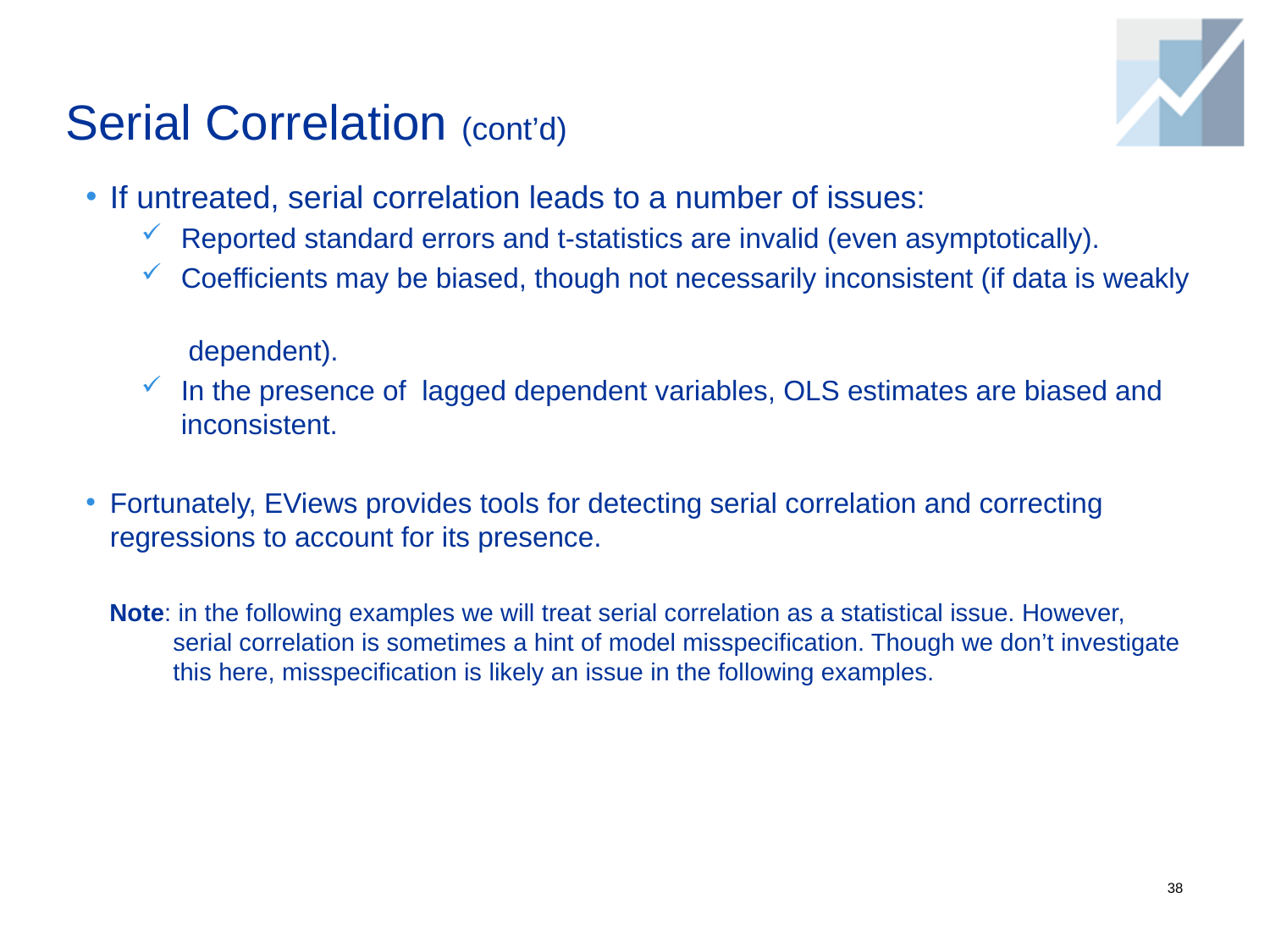

# Serial Correlation (cont’d)
If untreated, serial correlation leads to a number of issues:
Reported standard errors and t-statistics are invalid (even asymptotically).
Coefficients may be biased, though not necessarily inconsistent (if data is weakly
      dependent).
In the presence of  lagged dependent variables, OLS estimates are biased and inconsistent.

Fortunately, EViews provides tools for detecting serial correlation and correcting regressions to account for its presence.

Note: in the following examples we will treat serial correlation as a statistical issue. However, serial correlation is sometimes a hint of model misspecification. Though we don’t investigate this here, misspecification is likely an issue in the following examples.

38